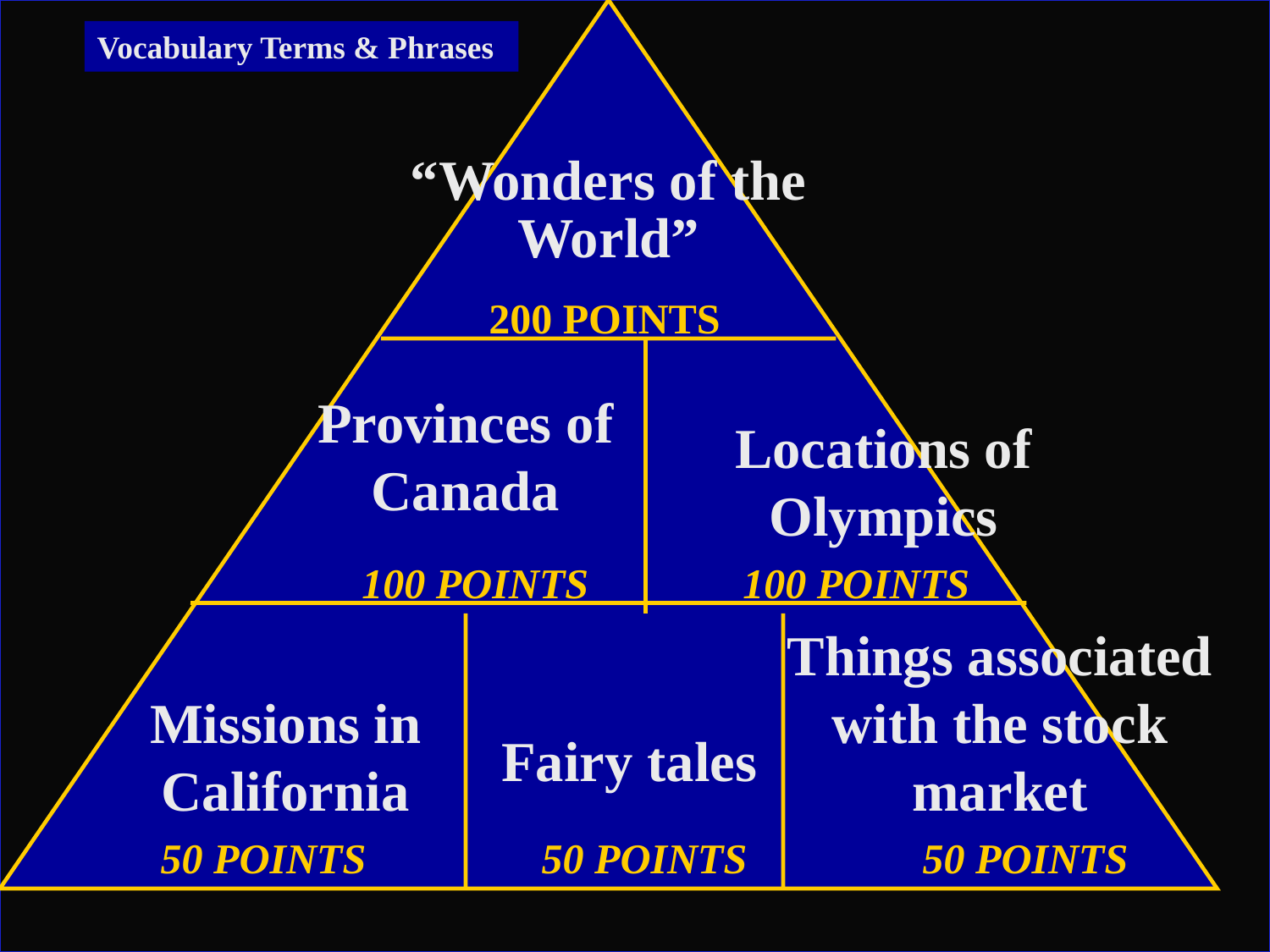

Vocabulary Terms & Phrases
“Wonders of the World”
200 POINTS

Provinces of Canada
Locations of Olympics
100 POINTS		100 POINTS

Things associated with the stock market

Missions in California
Fairy tales
50 POINTS		50 POINTS		50 POINTS